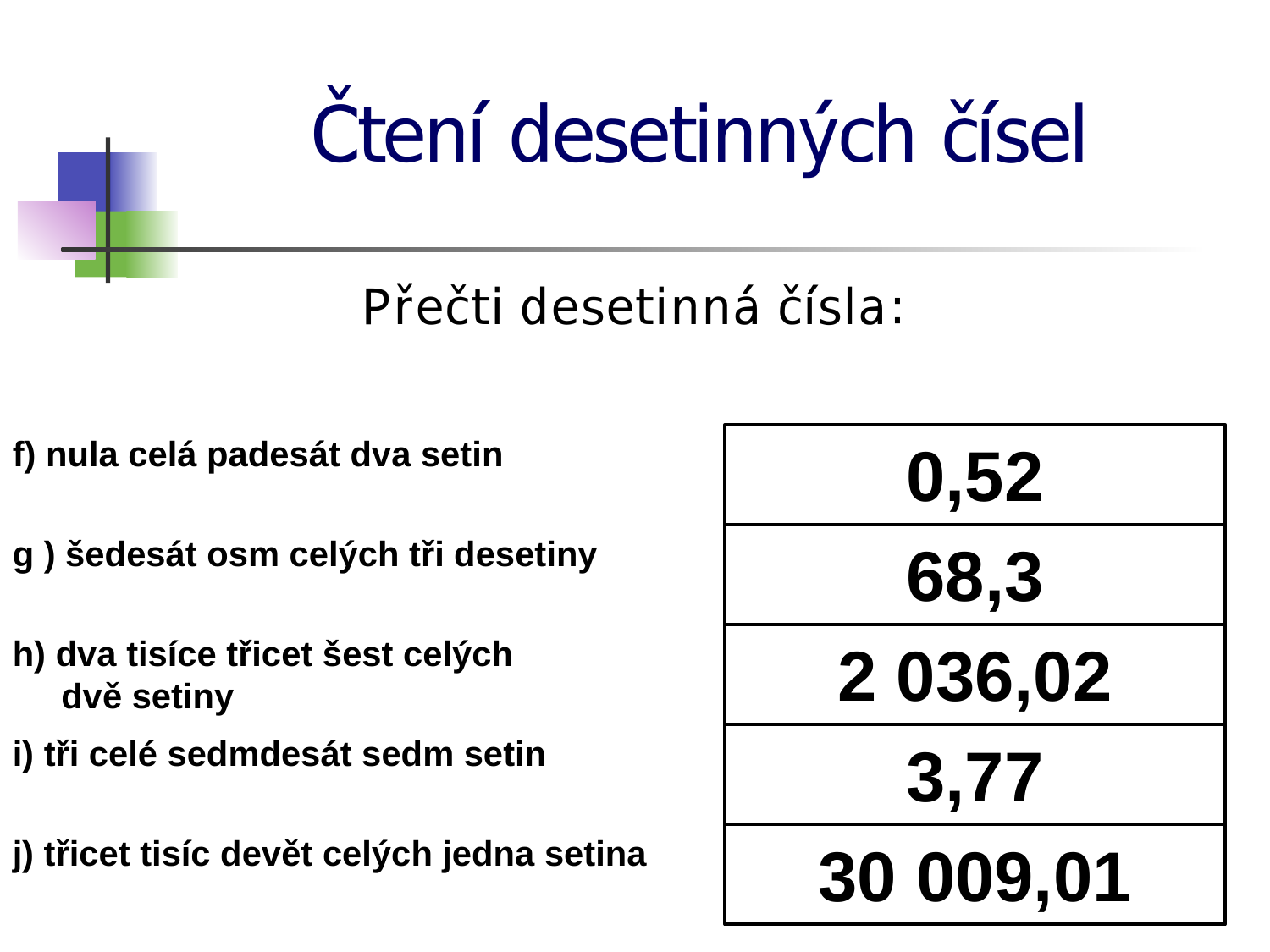

# Čtení desetinných čísel
Přečti desetinná čísla:
f) nula celá padesát dva setin

0,52
g ) šedesát osm celých tři desetiny

68,3
h) dva tisíce třicet šest celých
     dvě setiny

2 036,02
i) tři celé sedmdesát sedm setin

3,77
j) třicet tisíc devět celých jedna setina

30 009,01